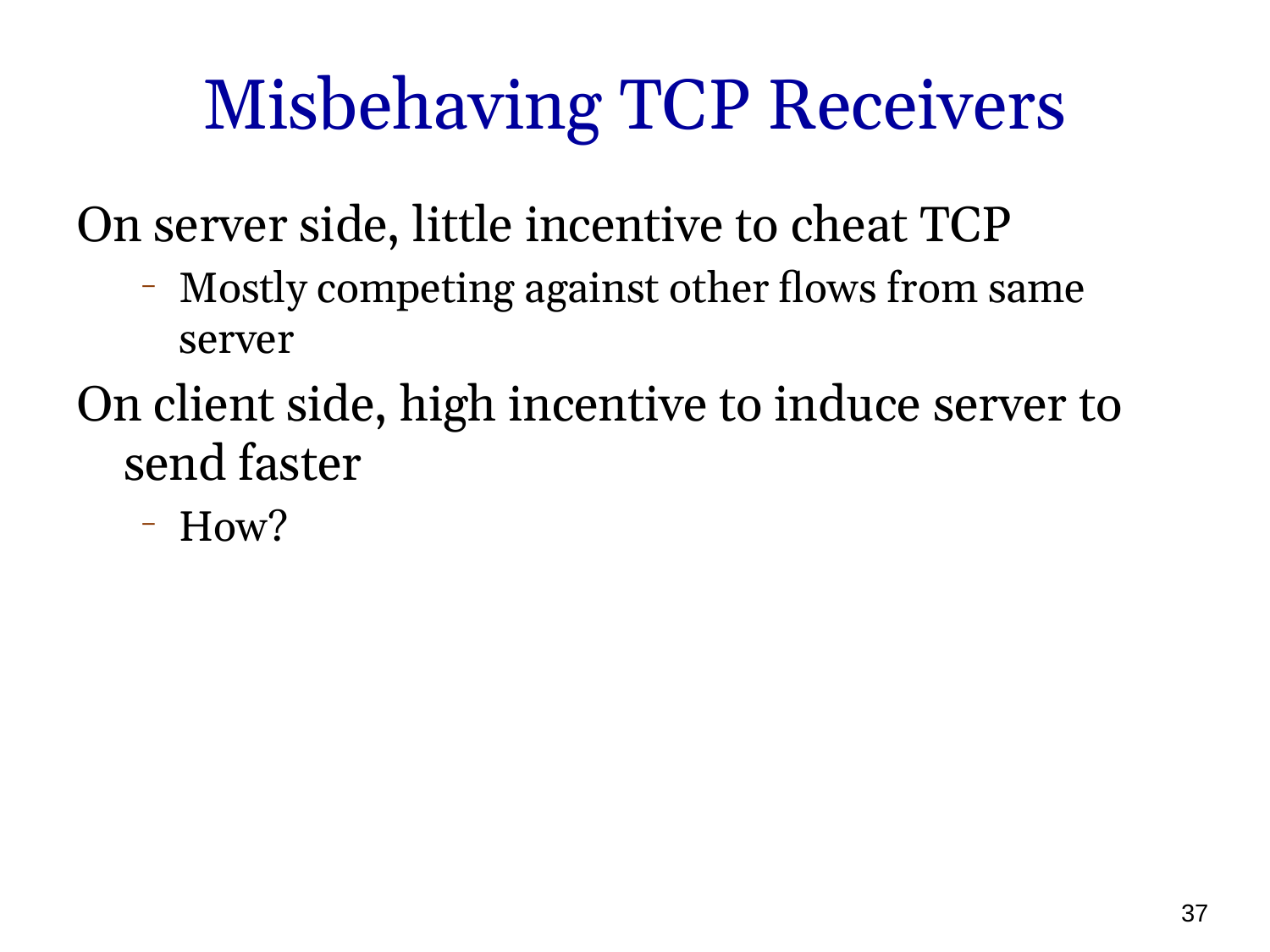

# Misbehaving TCP Receivers
On server side, little incentive to cheat TCP
Mostly competing against other flows from same server
On client side, high incentive to induce server to send faster
How?
37